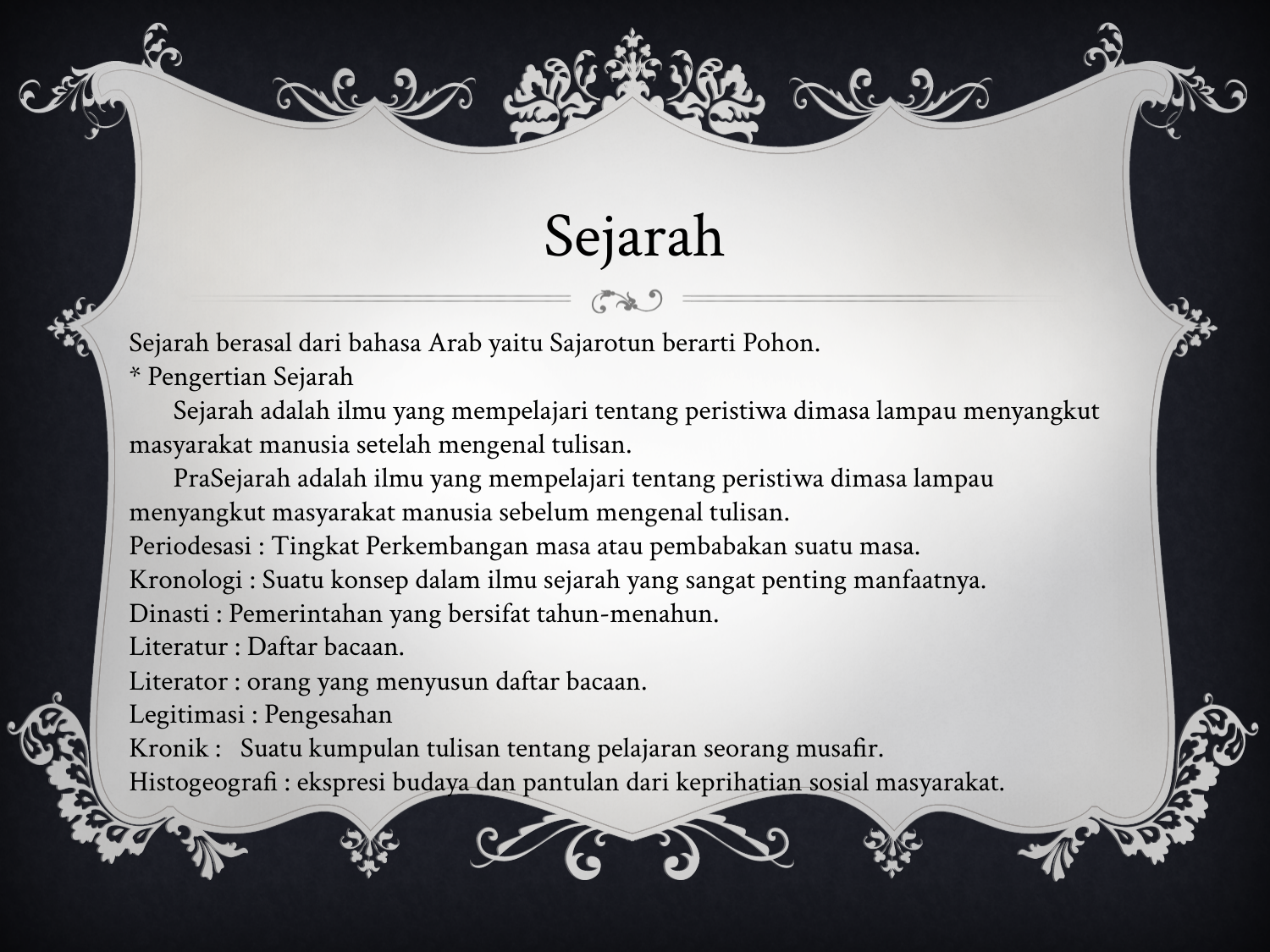

# Sejarah
Sejarah berasal dari bahasa Arab yaitu Sajarotun berarti Pohon.
* Pengertian Sejarah
       Sejarah adalah ilmu yang mempelajari tentang peristiwa dimasa lampau menyangkut masyarakat manusia setelah mengenal tulisan.
       PraSejarah adalah ilmu yang mempelajari tentang peristiwa dimasa lampau menyangkut masyarakat manusia sebelum mengenal tulisan.
Periodesasi : Tingkat Perkembangan masa atau pembabakan suatu masa.
Kronologi : Suatu konsep dalam ilmu sejarah yang sangat penting manfaatnya.
Dinasti : Pemerintahan yang bersifat tahun-menahun.
Literatur : Daftar bacaan.
Literator : orang yang menyusun daftar bacaan.
Legitimasi : Pengesahan
Kronik :   Suatu kumpulan tulisan tentang pelajaran seorang musafir.
Histogeografi : ekspresi budaya dan pantulan dari keprihatian sosial masyarakat.